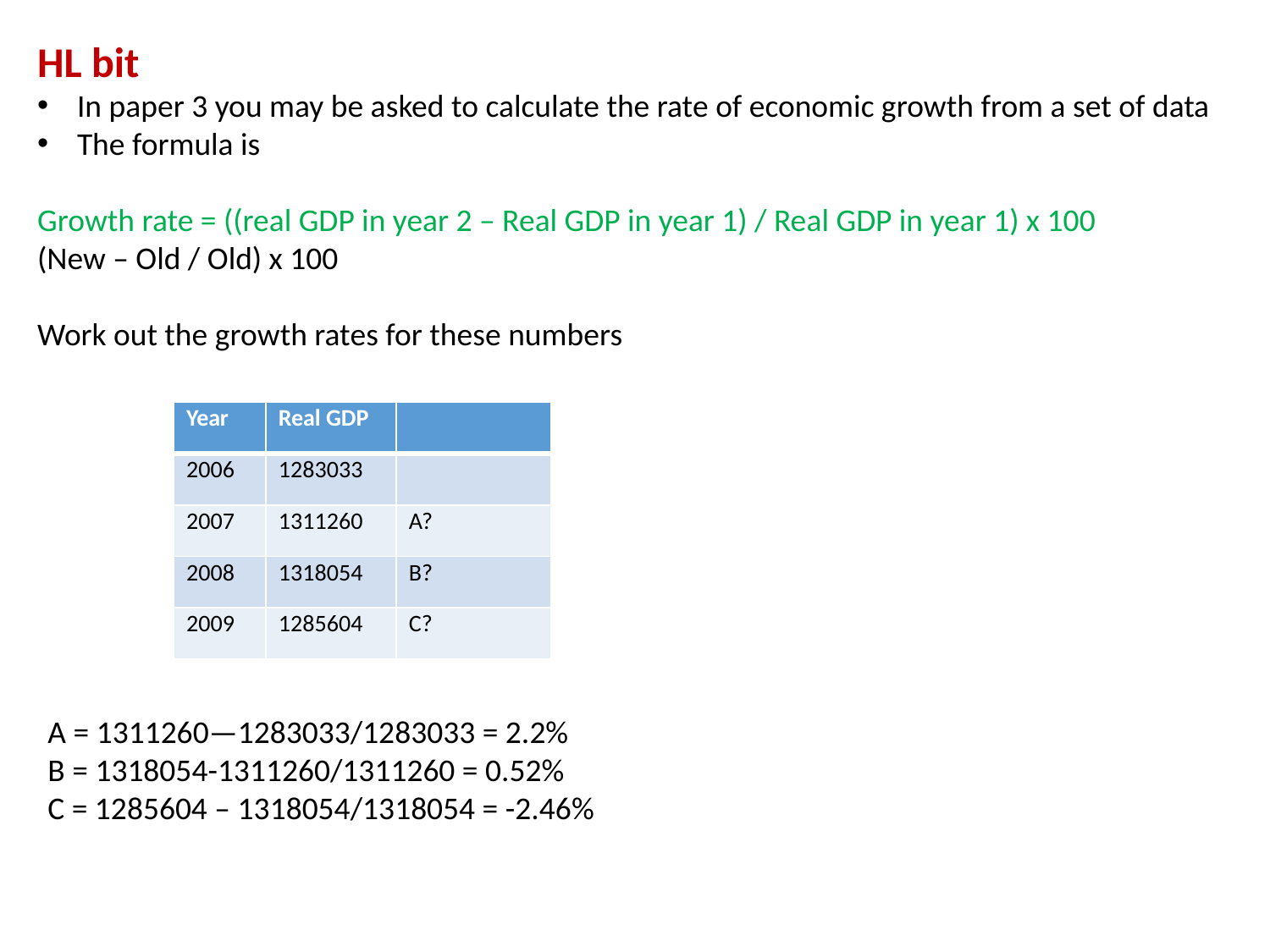

HL bit
In paper 3 you may be asked to calculate the rate of economic growth from a set of data
The formula is

Growth rate = ((real GDP in year 2 – Real GDP in year 1) / Real GDP in year 1) x 100
(New – Old / Old) x 100

Work out the growth rates for these numbers

| Year | Real GDP |  |
| --- | --- | --- |
| 2006 | 1283033 |  |
| 2007 | 1311260 | A? |
| 2008 | 1318054 | B? |
| 2009 | 1285604 | C? |
A = 1311260—1283033/1283033 = 2.2%
B = 1318054-1311260/1311260 = 0.52%
C = 1285604 – 1318054/1318054 = -2.46%